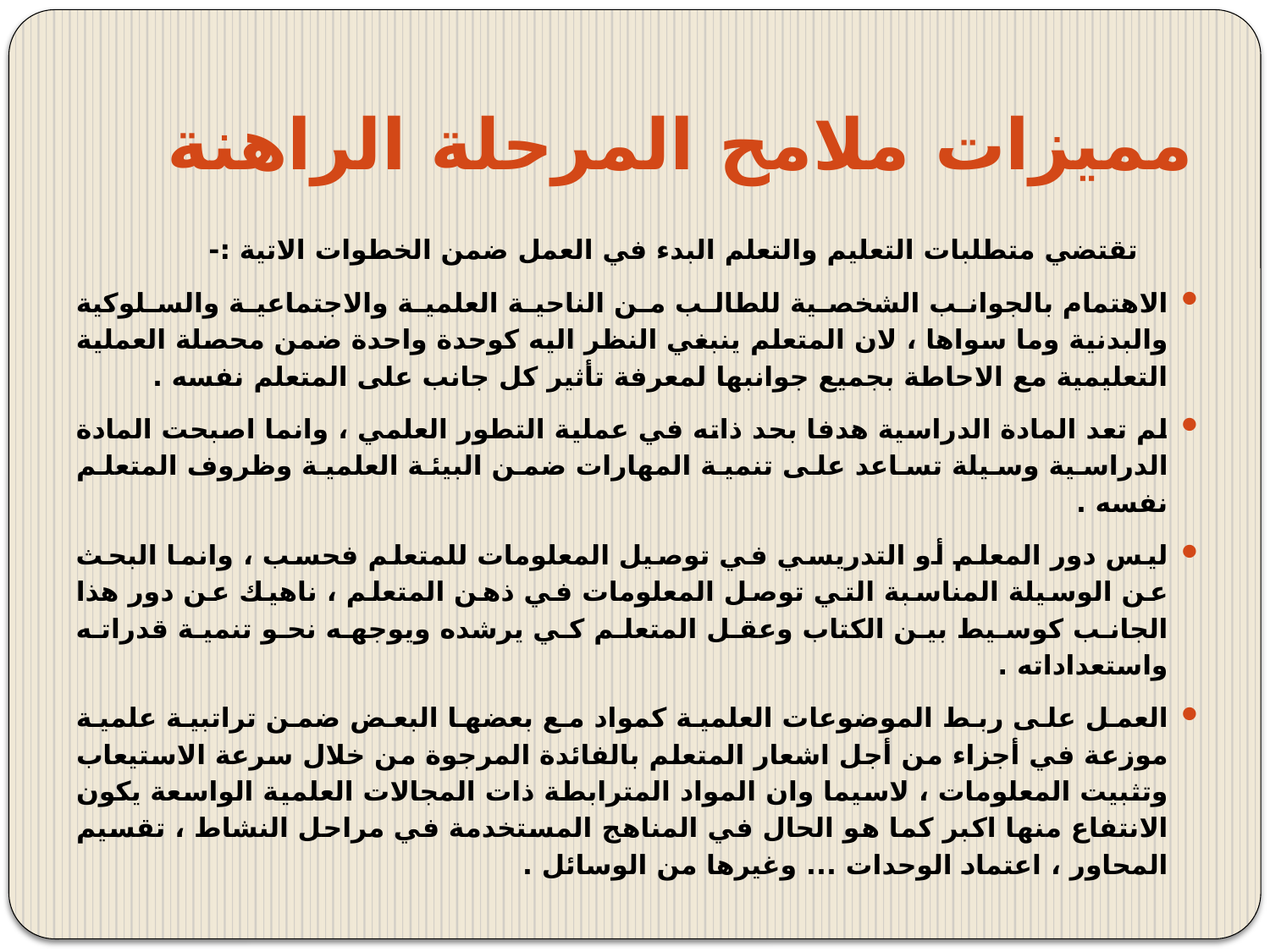

# مميزات ملامح المرحلة الراهنة
      تقتضي متطلبات التعليم والتعلم البدء في العمل ضمن الخطوات الاتية :-
الاهتمام بالجوانب الشخصية للطالب من الناحية العلمية والاجتماعية والسلوكية والبدنية وما سواها ، لان المتعلم ينبغي النظر اليه كوحدة واحدة ضمن محصلة العملية التعليمية مع الاحاطة بجميع جوانبها لمعرفة تأثير كل جانب على المتعلم نفسه .
لم تعد المادة الدراسية هدفا بحد ذاته في عملية التطور العلمي ، وانما اصبحت المادة الدراسية وسيلة تساعد على تنمية المهارات ضمن البيئة العلمية وظروف المتعلم نفسه .
ليس دور المعلم أو التدريسي في توصيل المعلومات للمتعلم فحسب ، وانما البحث عن الوسيلة المناسبة التي توصل المعلومات في ذهن المتعلم ، ناهيك عن دور هذا الجانب كوسيط بين الكتاب وعقل المتعلم كي يرشده ويوجهه نحو تنمية قدراته واستعداداته .
العمل على ربط الموضوعات العلمية كمواد مع بعضها البعض ضمن تراتبية علمية موزعة في أجزاء من أجل اشعار المتعلم بالفائدة المرجوة من خلال سرعة الاستيعاب وتثبيت المعلومات ، لاسيما وان المواد المترابطة ذات المجالات العلمية الواسعة يكون الانتفاع منها اكبر كما هو الحال في المناهج المستخدمة في مراحل النشاط ، تقسيم المحاور ، اعتماد الوحدات ... وغيرها من الوسائل .